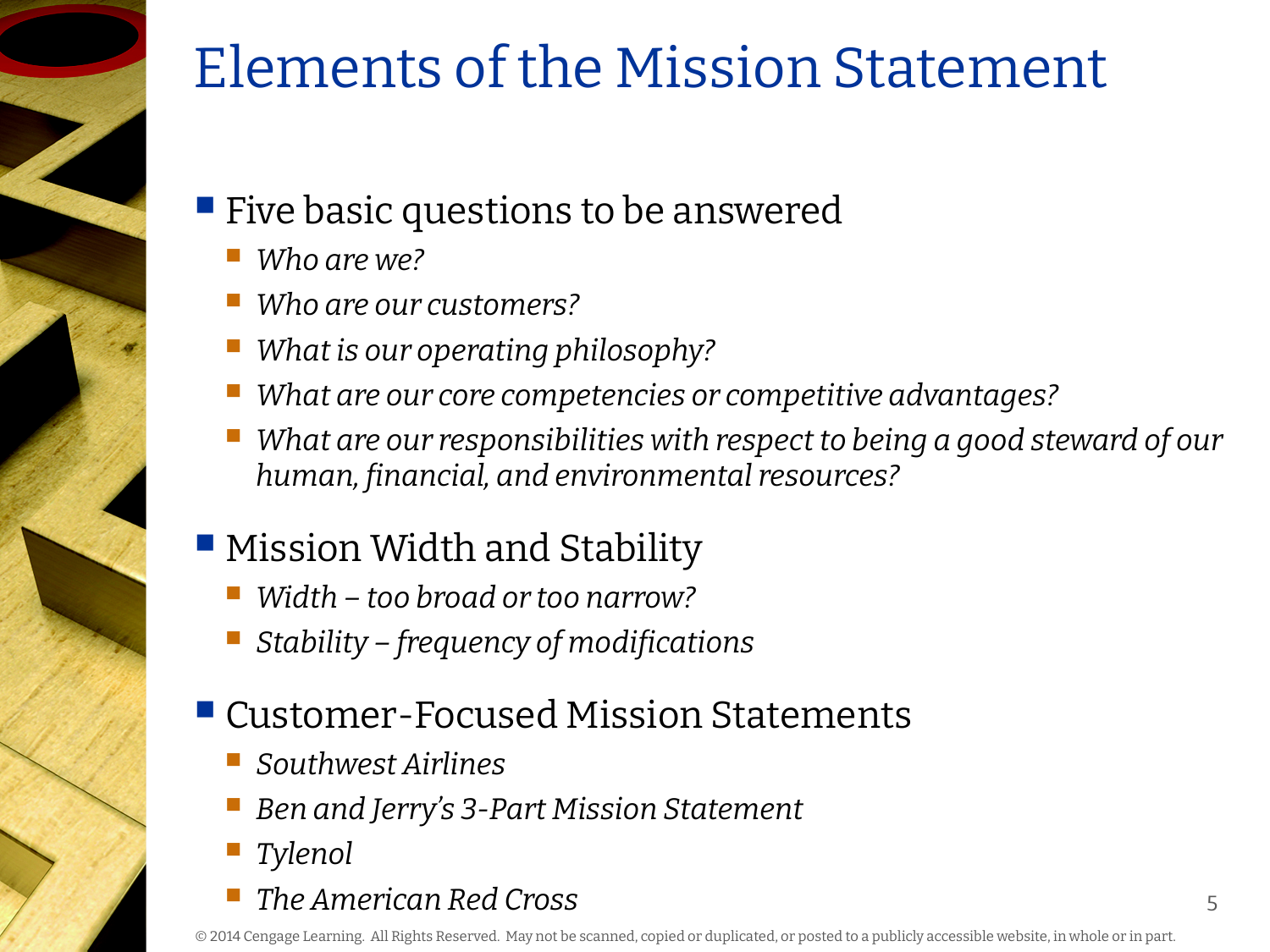

# Elements of the Mission Statement
Five basic questions to be answered
Who are we?
Who are our customers?
What is our operating philosophy?
What are our core competencies or competitive advantages?
What are our responsibilities with respect to being a good steward of our human, financial, and environmental resources?
Mission Width and Stability
Width – too broad or too narrow?
Stability – frequency of modifications
Customer-Focused Mission Statements
Southwest Airlines
Ben and Jerry’s 3-Part Mission Statement
Tylenol
The American Red Cross
5